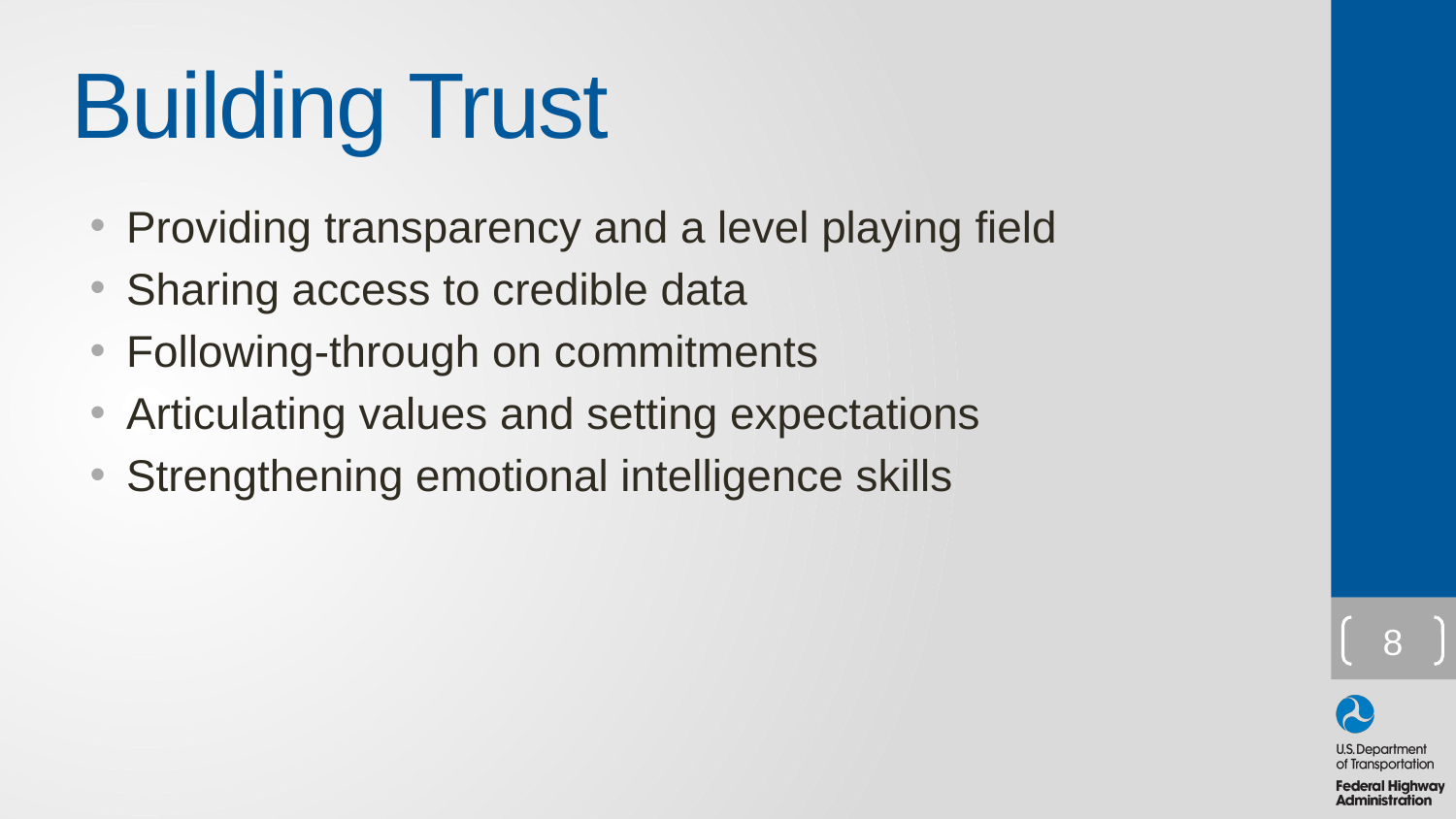

# Building Trust
Providing transparency and a level playing field
Sharing access to credible data
Following-through on commitments
Articulating values and setting expectations
Strengthening emotional intelligence skills

8